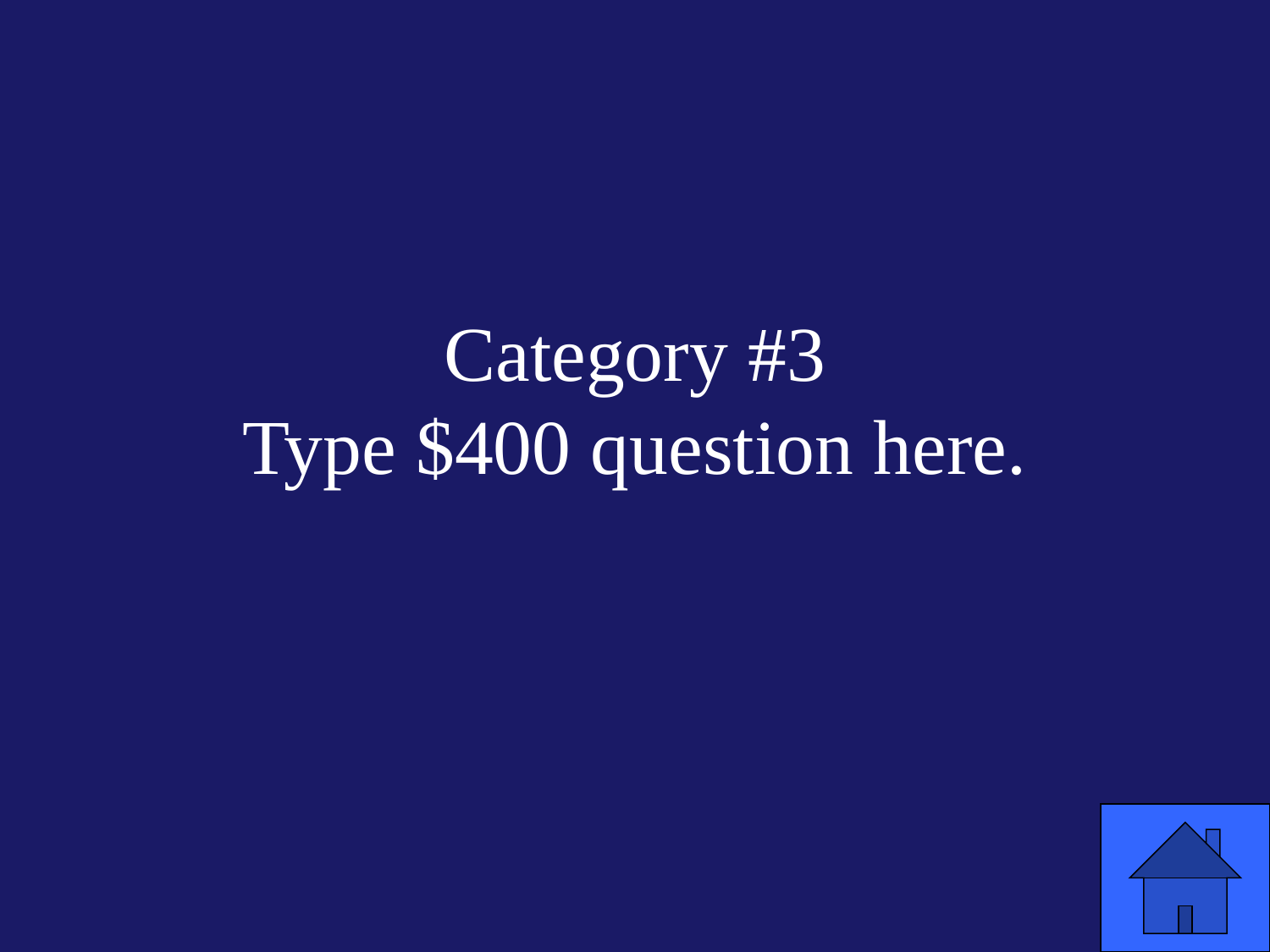

# Category #3 Type $400 question here.